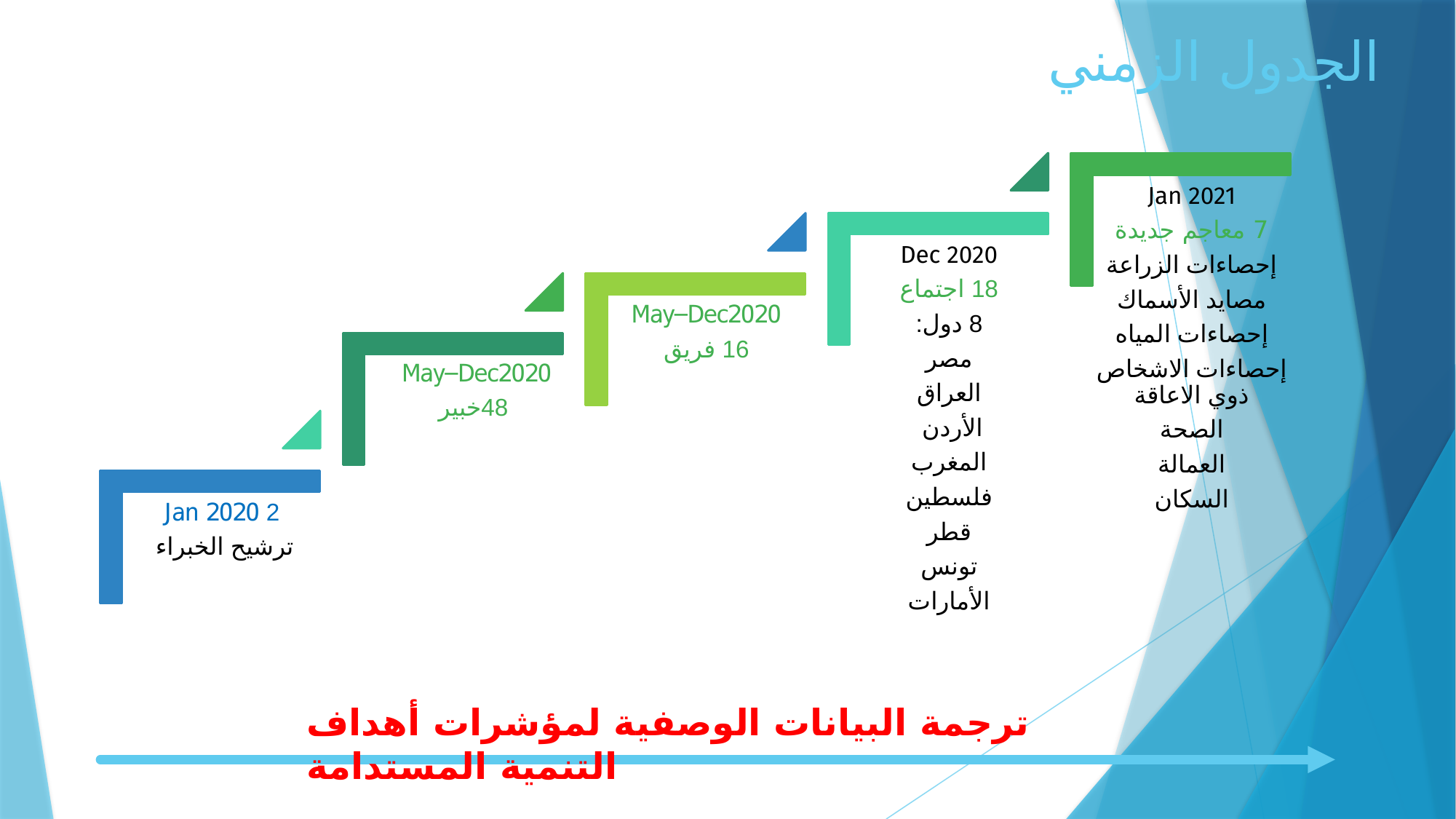

# الجدول الزمني
2 Jan 2020
ترشيح الخبراء
May–Dec2020
 48خبير
May–Dec2020
16 فريق
Dec 2020
18 اجتماع
8 دول:
مصر
العراق
الأردن
المغرب
 فلسطين
قطر
تونس
الأمارات
Jan 2021
7 معاجم جديدة
إحصاءات الزراعة
مصايد الأسماك
إحصاءات المياه
إحصاءات الاشخاص ذوي الاعاقة
الصحة
العمالة
السكان
ترجمة البيانات الوصفية لمؤشرات أهداف التنمية المستدامة